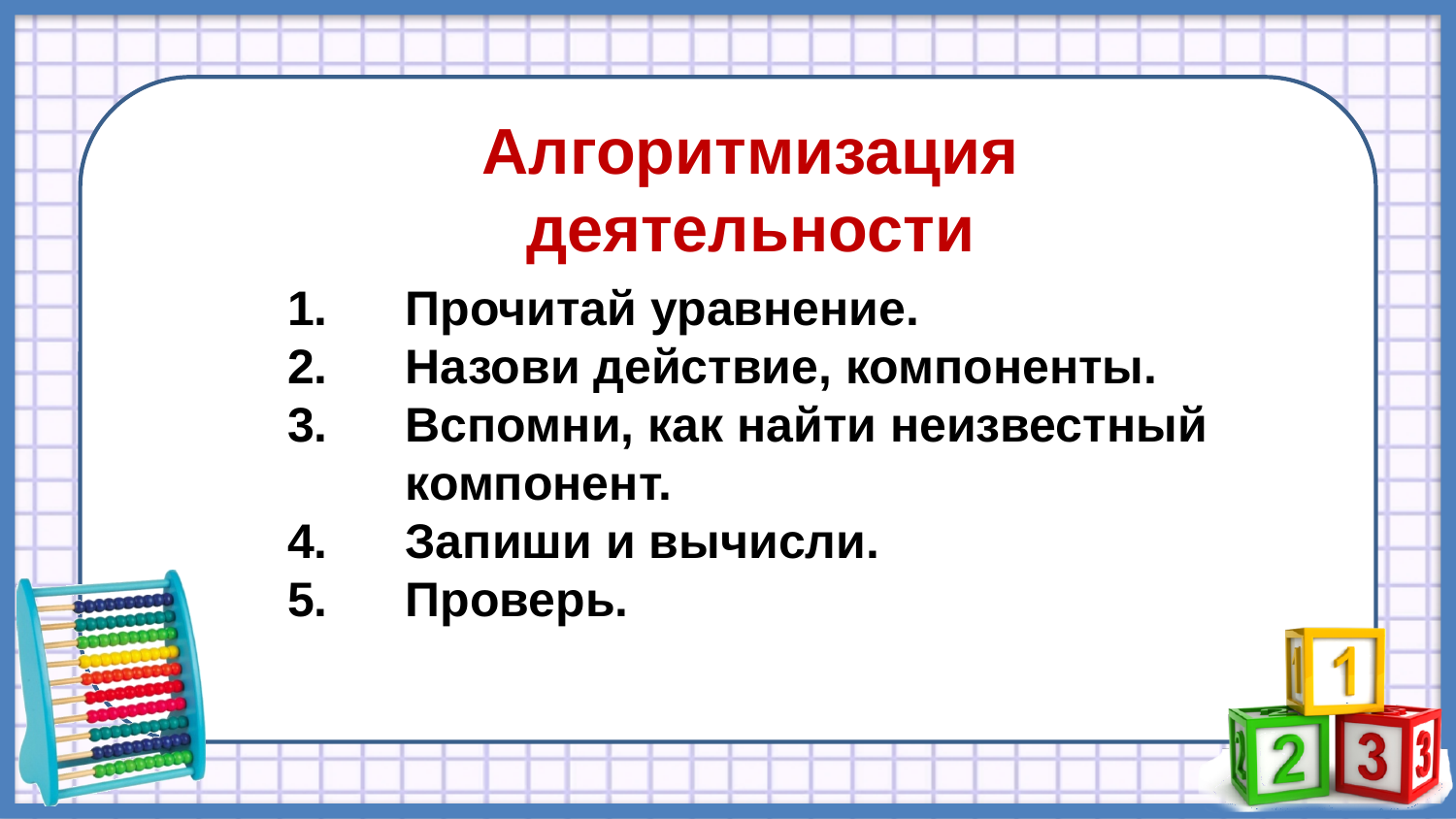

Алгоритмизация деятельности
Прочитай уравнение.
Назови действие, компоненты.
Вспомни, как найти неизвестный компонент.
Запиши и вычисли.
Проверь.